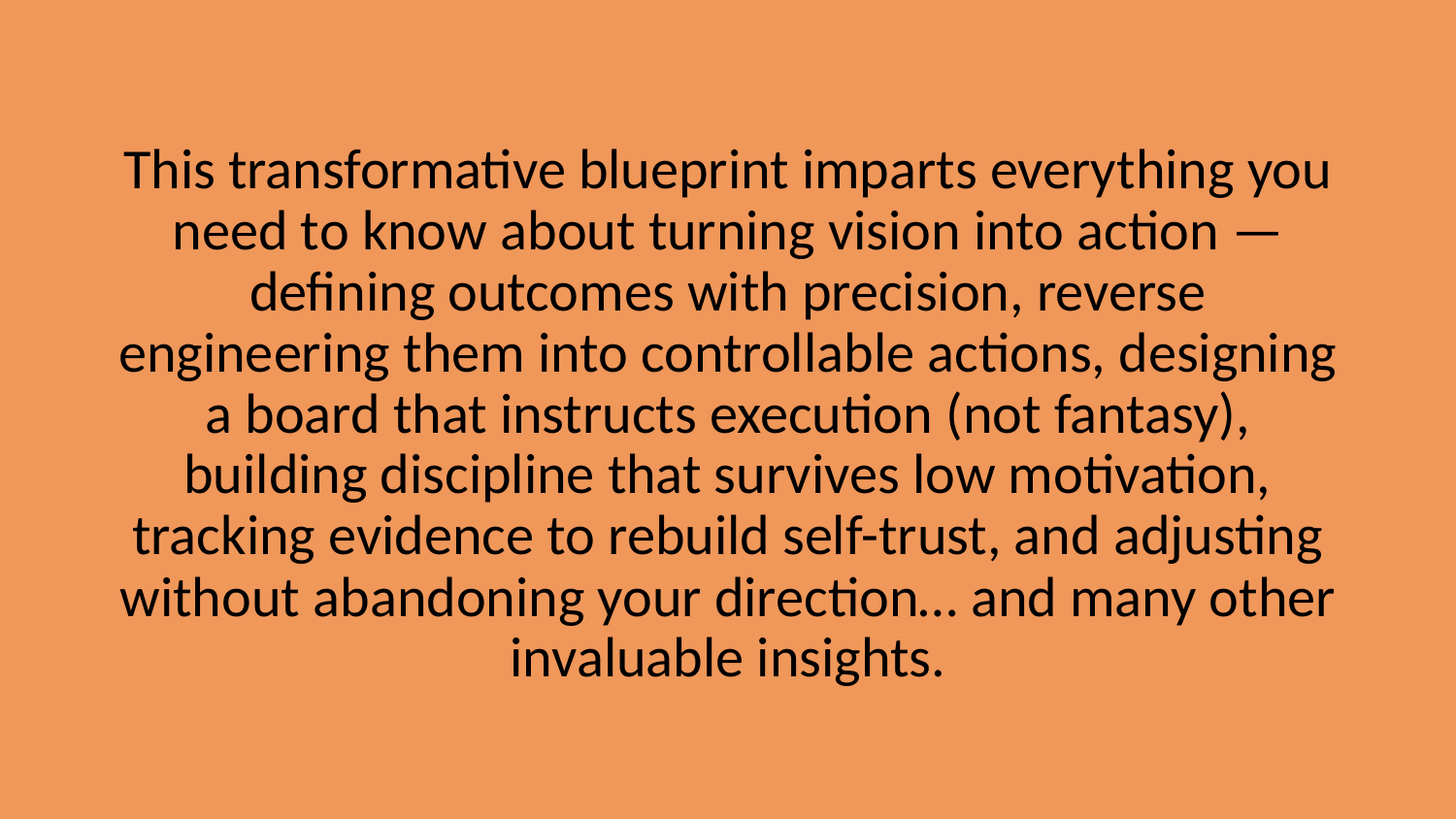

This transformative blueprint imparts everything you need to know about turning vision into action — defining outcomes with precision, reverse engineering them into controllable actions, designing a board that instructs execution (not fantasy), building discipline that survives low motivation, tracking evidence to rebuild self-trust, and adjusting without abandoning your direction… and many other invaluable insights.